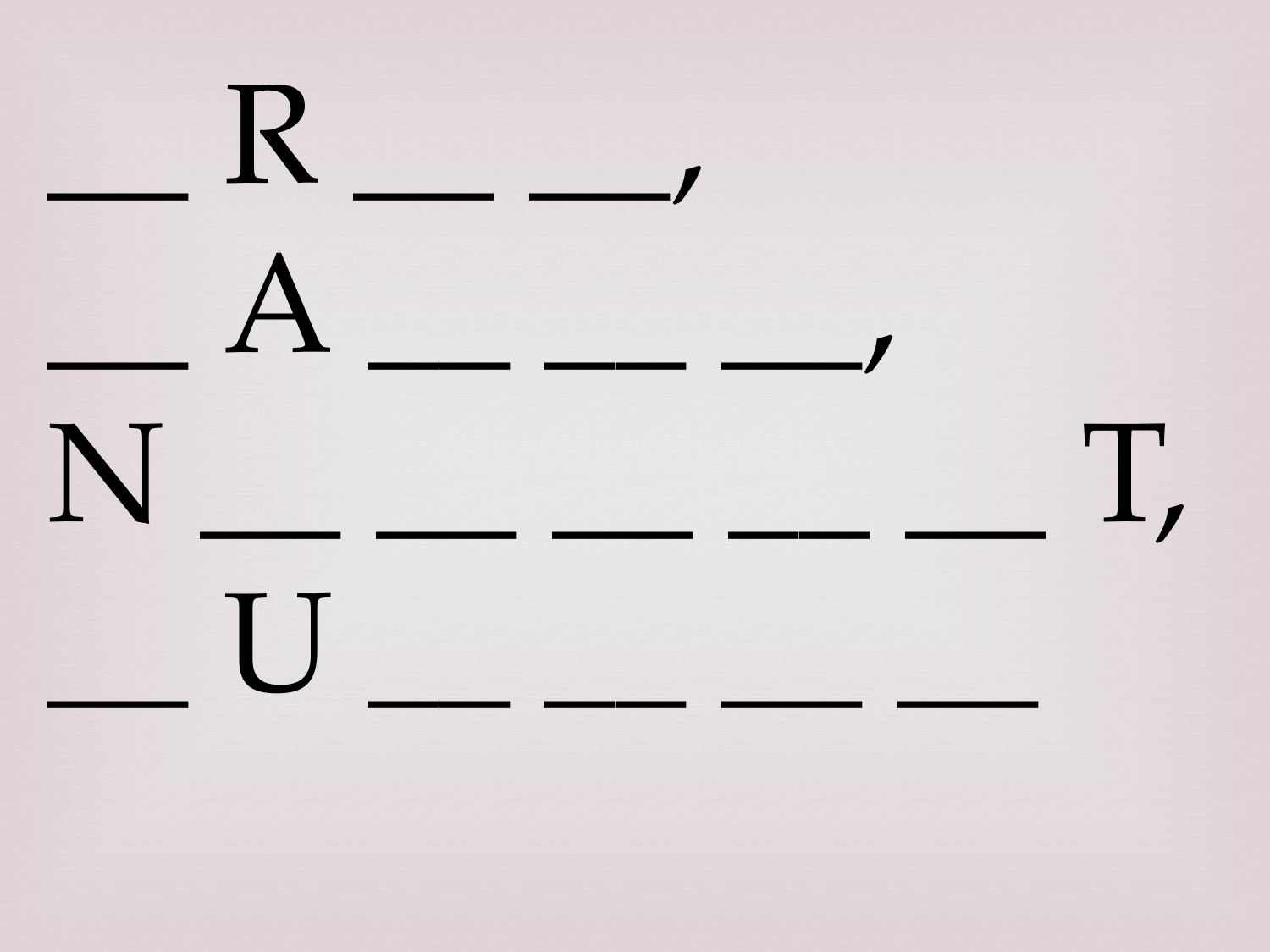

__ R __ __,
__ A __ __ __,
N __ __ __ __ __ T,
__ U __ __ __ __